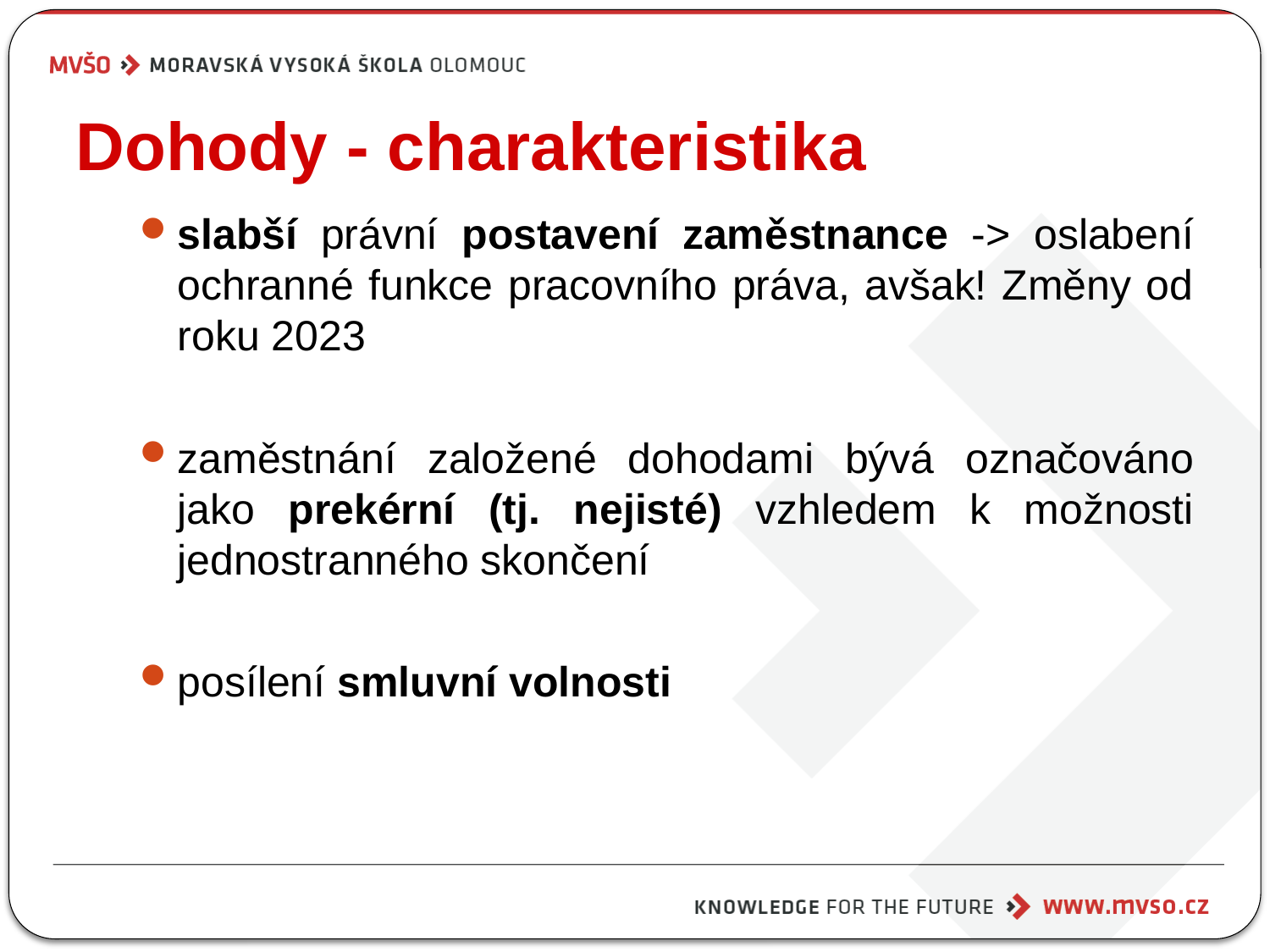

# Dohody - charakteristika
slabší právní postavení zaměstnance -> oslabení ochranné funkce pracovního práva, avšak! Změny od roku 2023

zaměstnání založené dohodami bývá označováno jako prekérní (tj. nejisté) vzhledem k možnosti jednostranného skončení

posílení smluvní volnosti